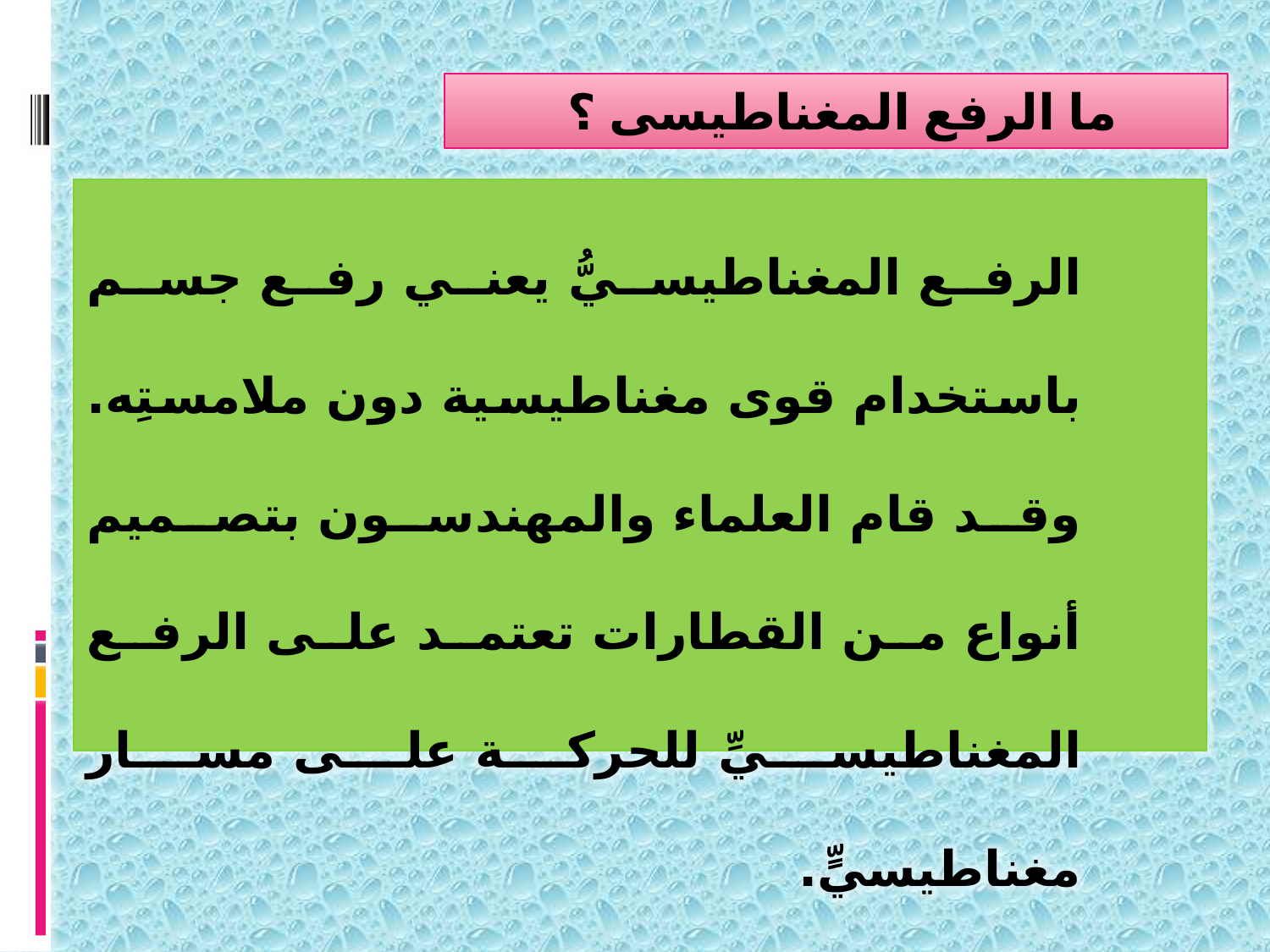

ما الرفع المغناطيسى ؟
      الرفع المغناطيسيُّ يعني رفع جسم باستخدام قوى مغناطيسية دون ملامستِه. وقد قام العلماء والمهندسون بتصميم أنواع من القطارات تعتمد على الرفع المغناطيسيِّ للحركة على مسار مغناطيسيٍّ.